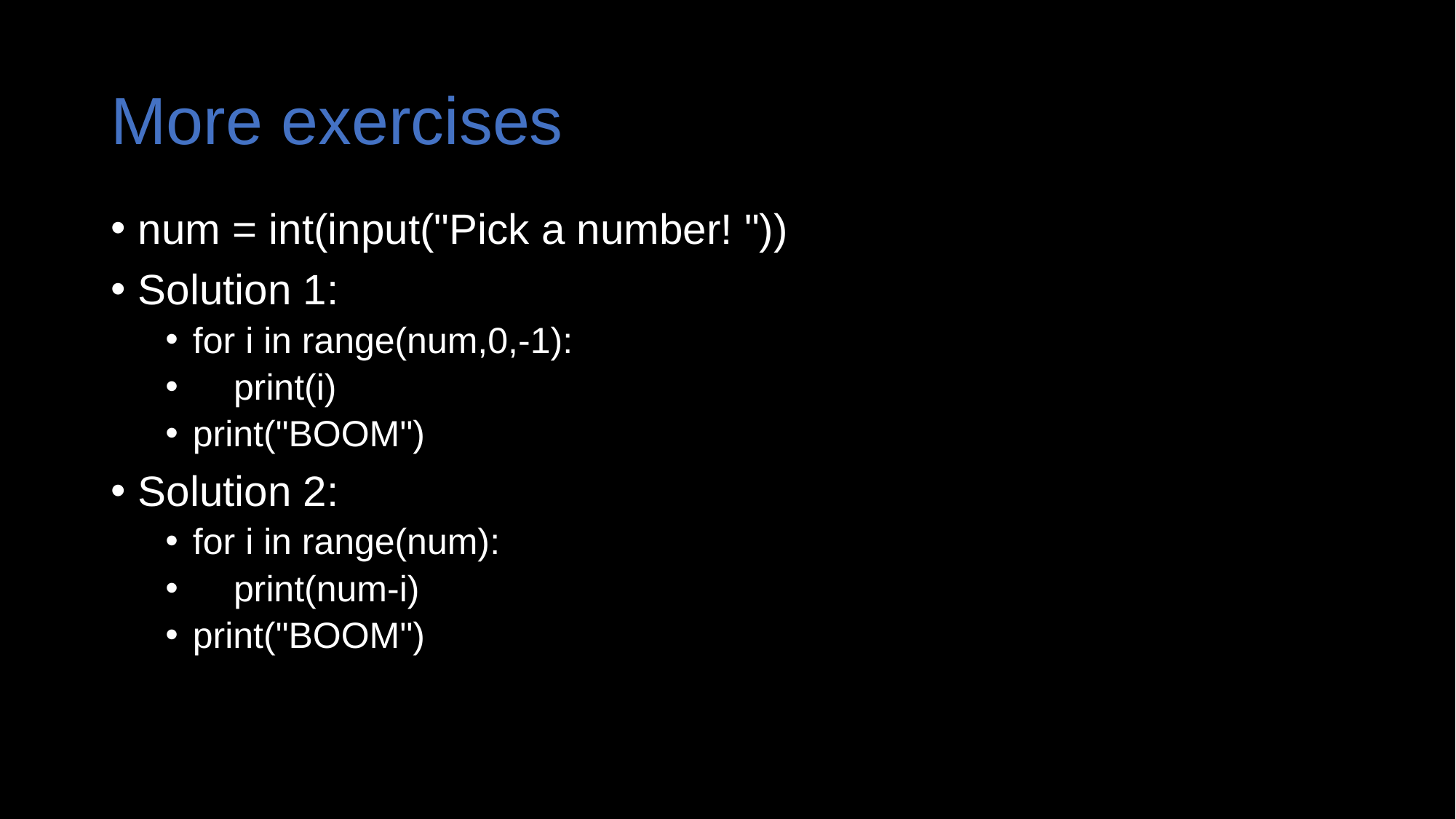

# More exercises
num = int(input("Pick a number! "))
Solution 1:
for i in range(num,0,-1):
    print(i)
print("BOOM")
Solution 2:
for i in range(num):
    print(num-i)
print("BOOM")